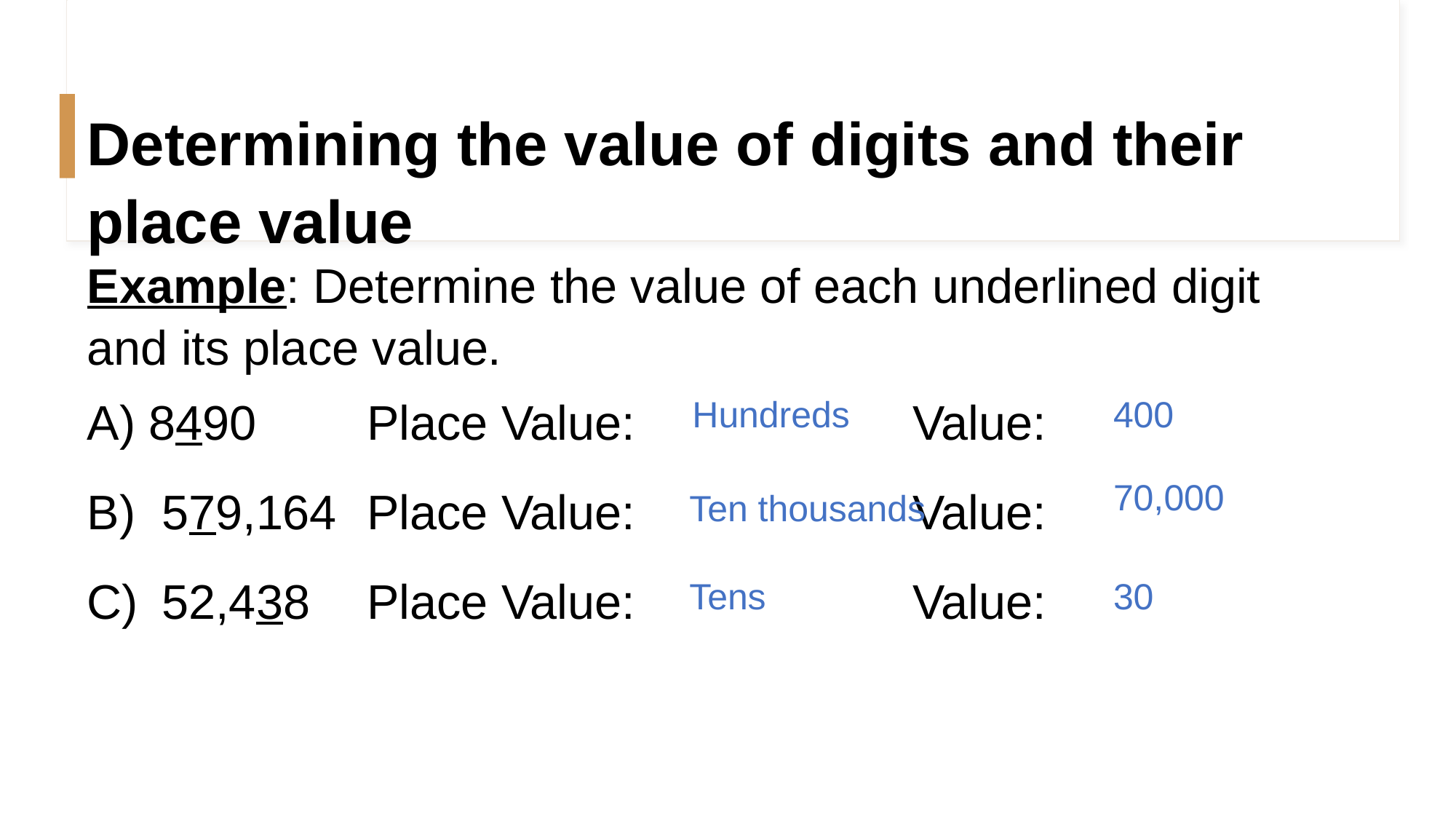

# Determining the value of digits and their place value
Example: Determine the value of each underlined digit and its place value.
8490		Place Value:			Value:
 579,164	Place Value:			Value:
 52,438	Place Value:			Value:

Hundreds
400
70,000
Ten thousands
30
Tens